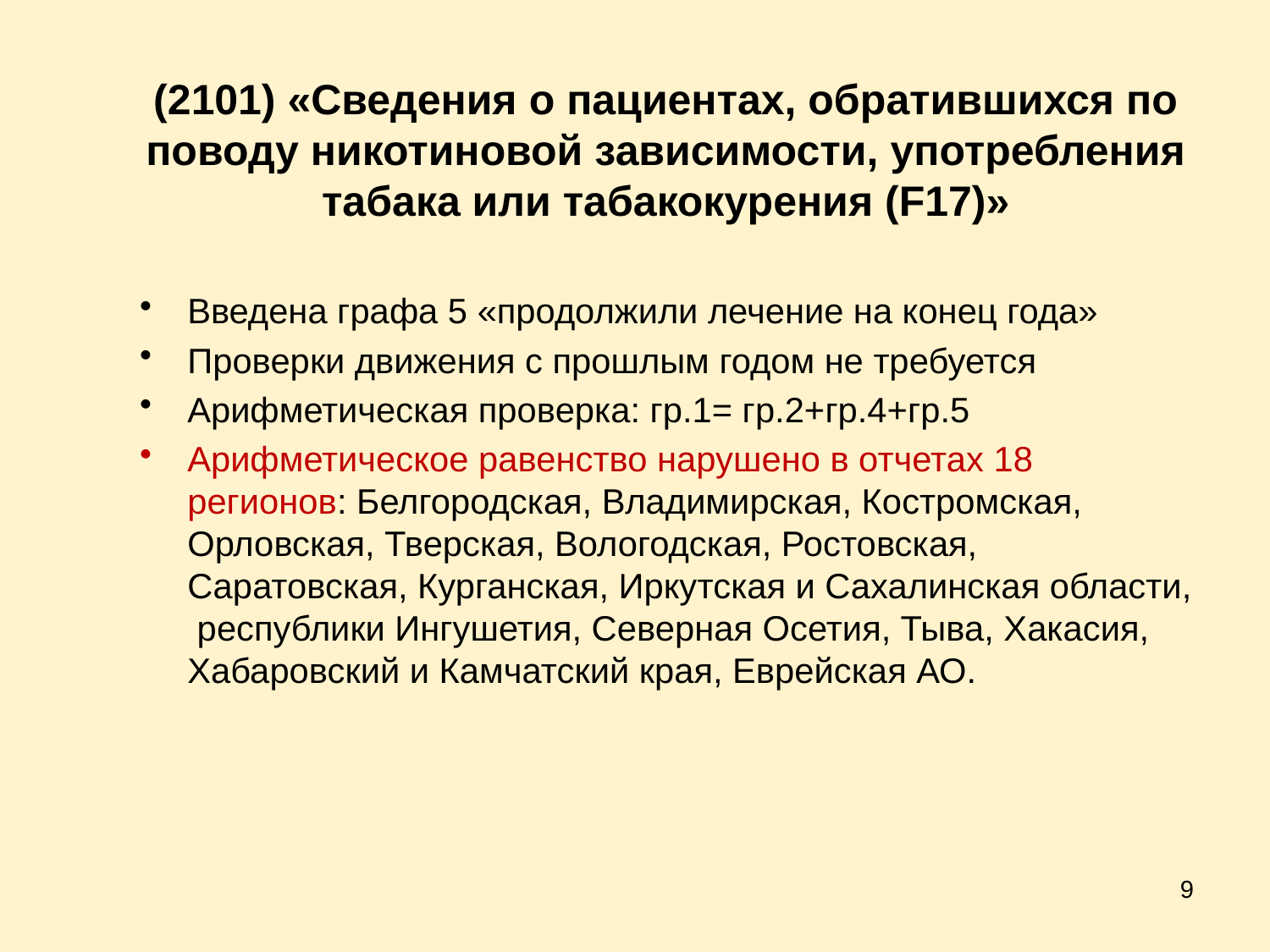

# (2101) «Сведения о пациентах, обратившихся по поводу никотиновой зависимости, употребления табака или табакокурения (F17)»
Введена графа 5 «продолжили лечение на конец года»
Проверки движения с прошлым годом не требуется
Арифметическая проверка: гр.1= гр.2+гр.4+гр.5
Арифметическое равенство нарушено в отчетах 18 регионов: Белгородская, Владимирская, Костромская, Орловская, Тверская, Вологодская, Ростовская, Саратовская, Курганская, Иркутская и Сахалинская области,  республики Ингушетия, Северная Осетия, Тыва, Хакасия, Хабаровский и Камчатский края, Еврейская АО.

9